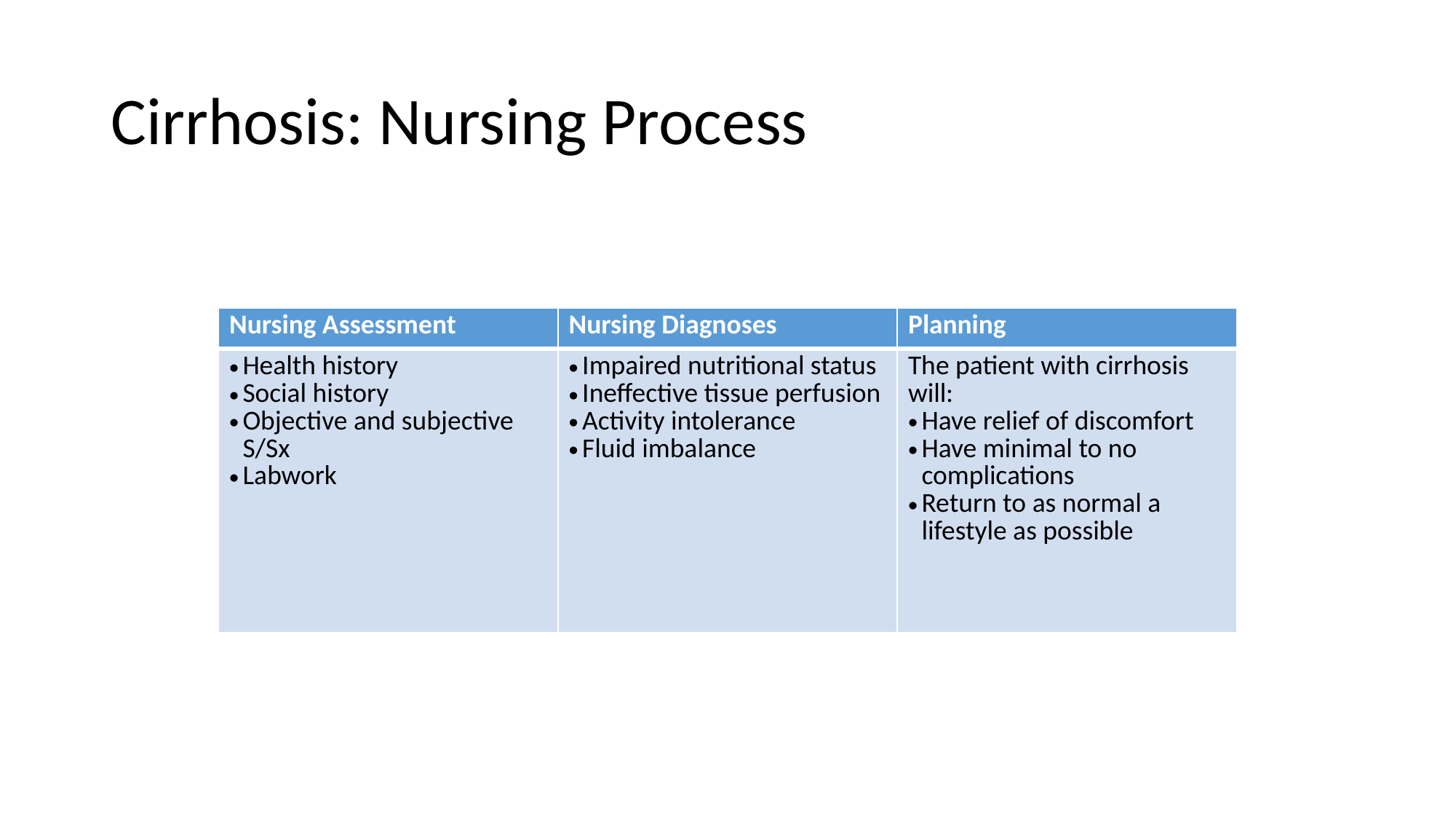

# Cirrhosis: Nursing Process
| Nursing Assessment | Nursing Diagnoses | Planning |
| --- | --- | --- |
| Health history Social history Objective and subjective S/Sx Labwork | Impaired nutritional status Ineffective tissue perfusion Activity intolerance Fluid imbalance | The patient with cirrhosis will: Have relief of discomfort Have minimal to no complications Return to as normal a lifestyle as possible |